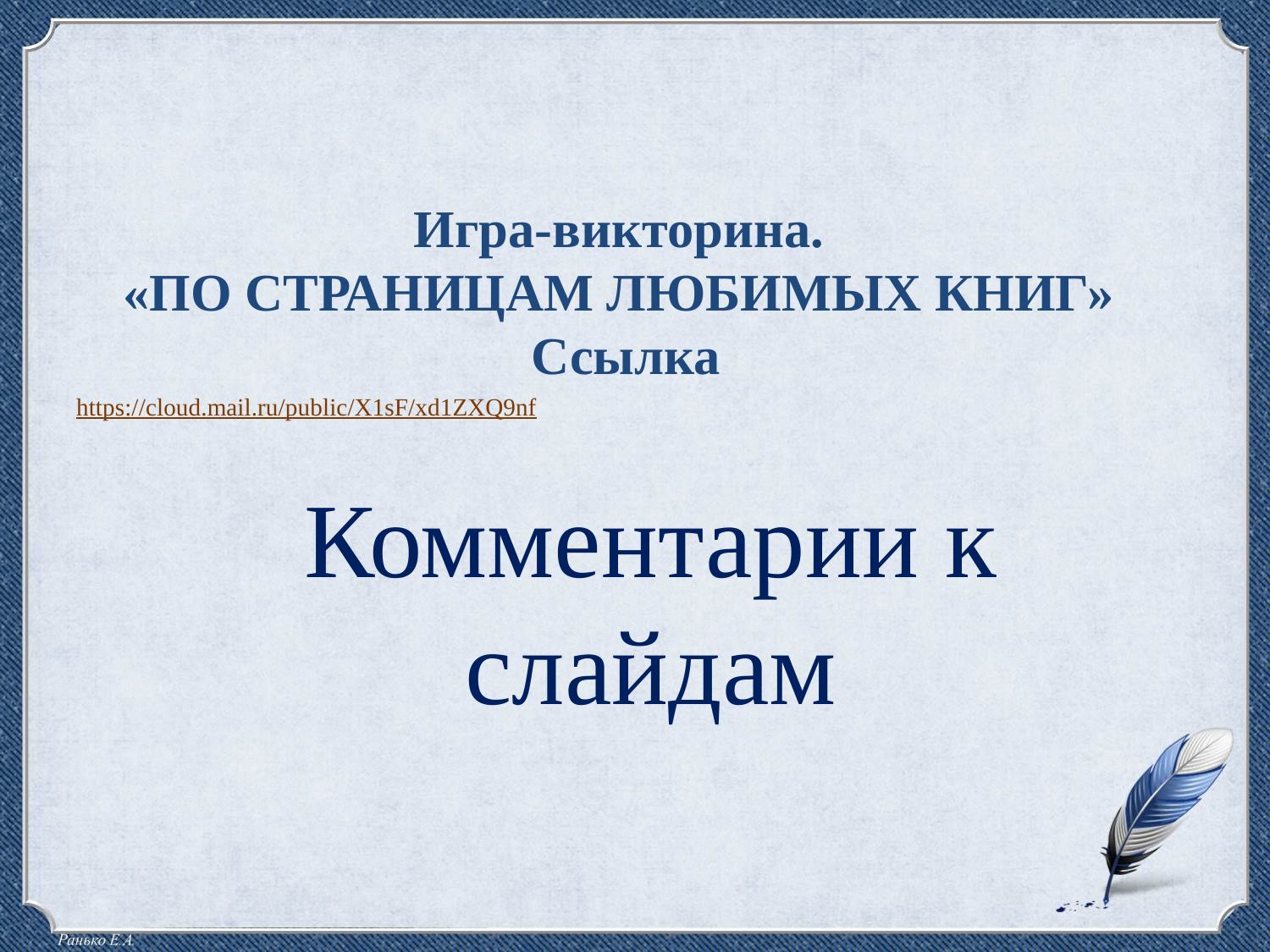

# Игра-викторина. «ПО СТРАНИЦАМ ЛЮБИМЫХ КНИГ» Ссылка

https://cloud.mail.ru/public/X1sF/xd1ZXQ9nf
Комментарии к слайдам